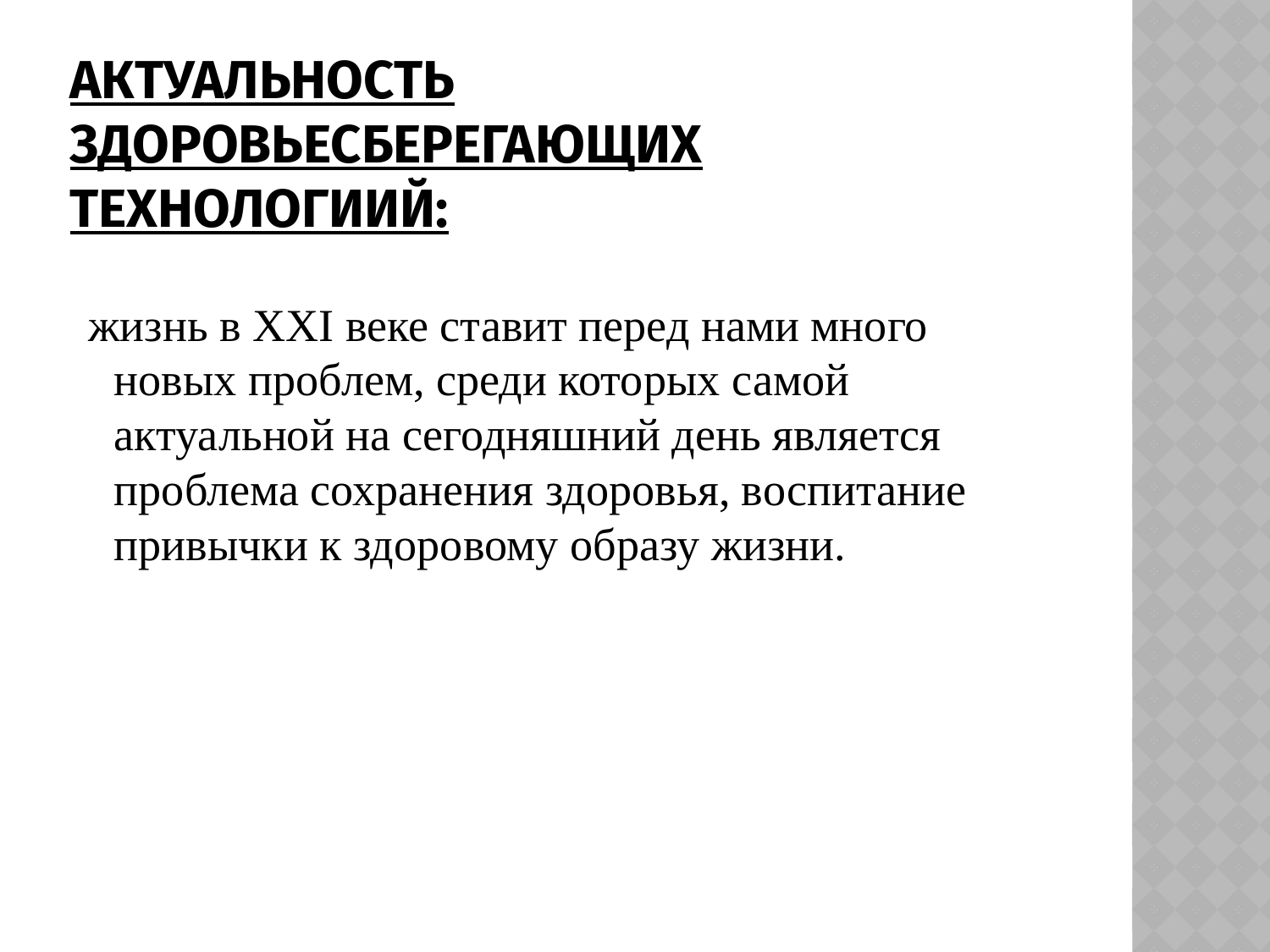

# Актуальность здоровьесберегающих технологиий:

 жизнь в XXI веке ставит перед нами много новых проблем, среди которых самой актуальной на сегодняшний день является проблема сохранения здоровья, воспитание привычки к здоровому образу жизни.